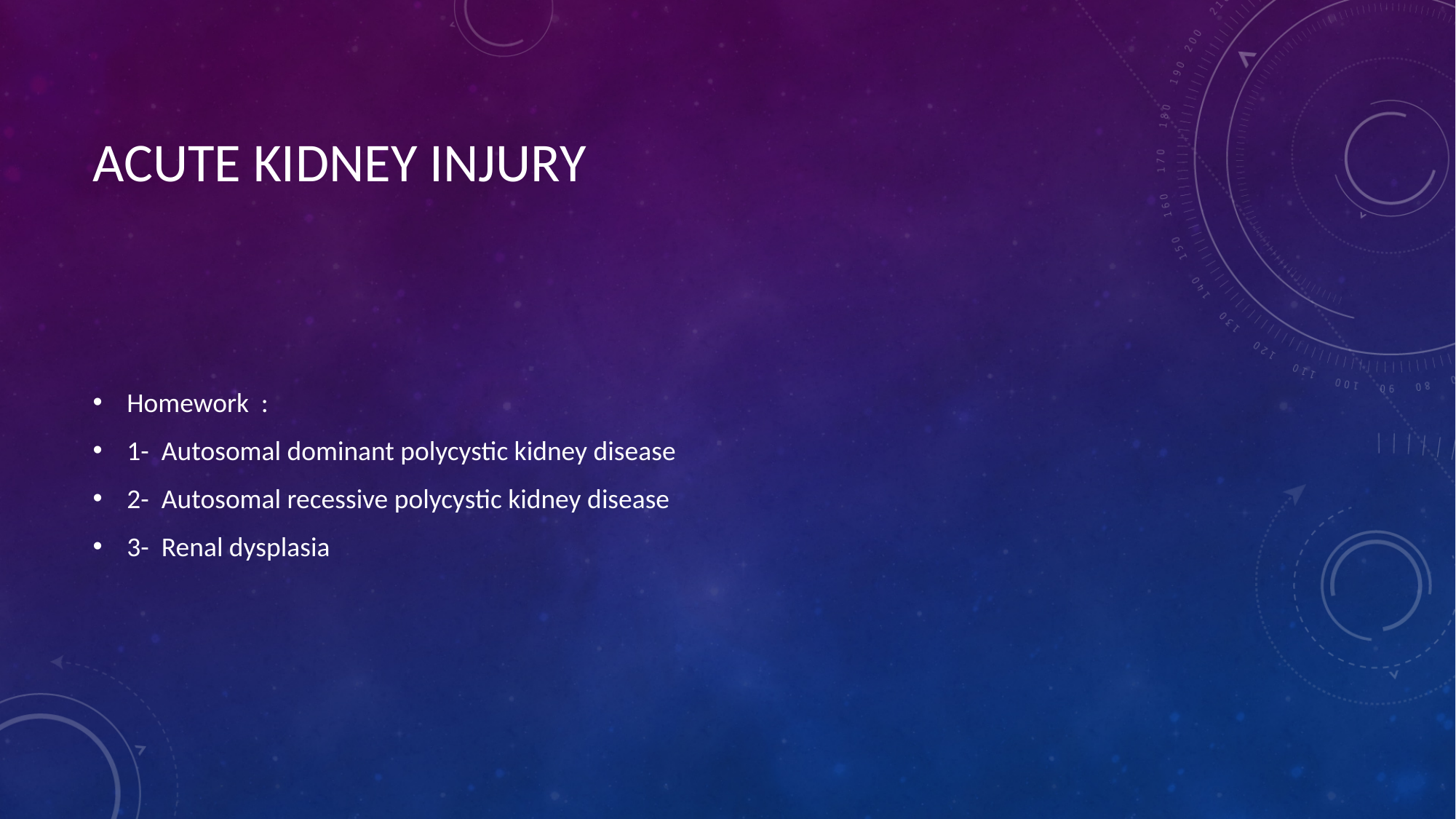

# Acute Kidney Injury
Homework  :
1-  Autosomal dominant polycystic kidney disease
2-  Autosomal recessive polycystic kidney disease
3-  Renal dysplasia